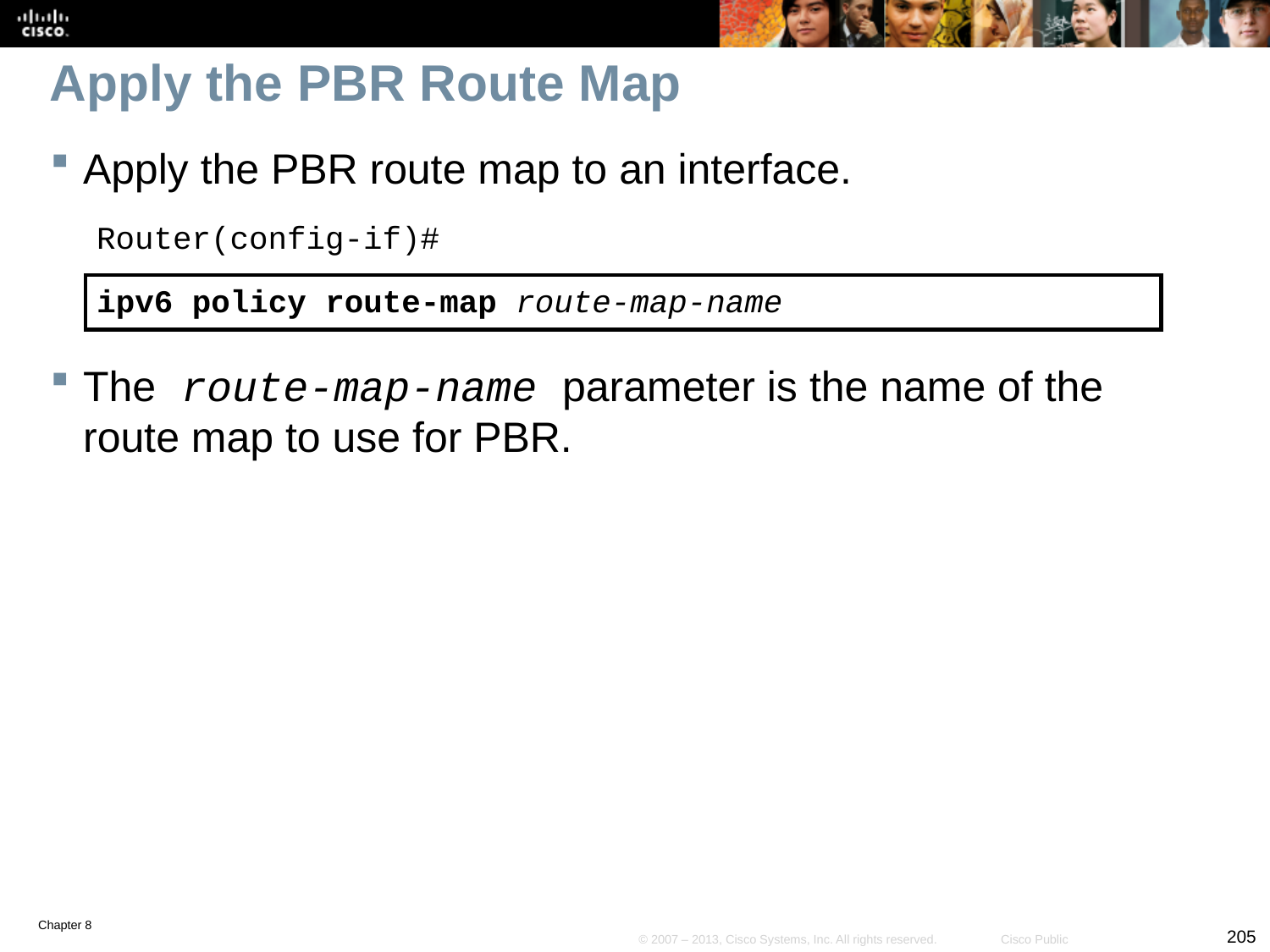

# Apply the PBR Route Map
Apply the PBR route map to an interface.
Router(config-if)#
ipv6 policy route-map route-map-name
The route-map-name parameter is the name of the route map to use for PBR.